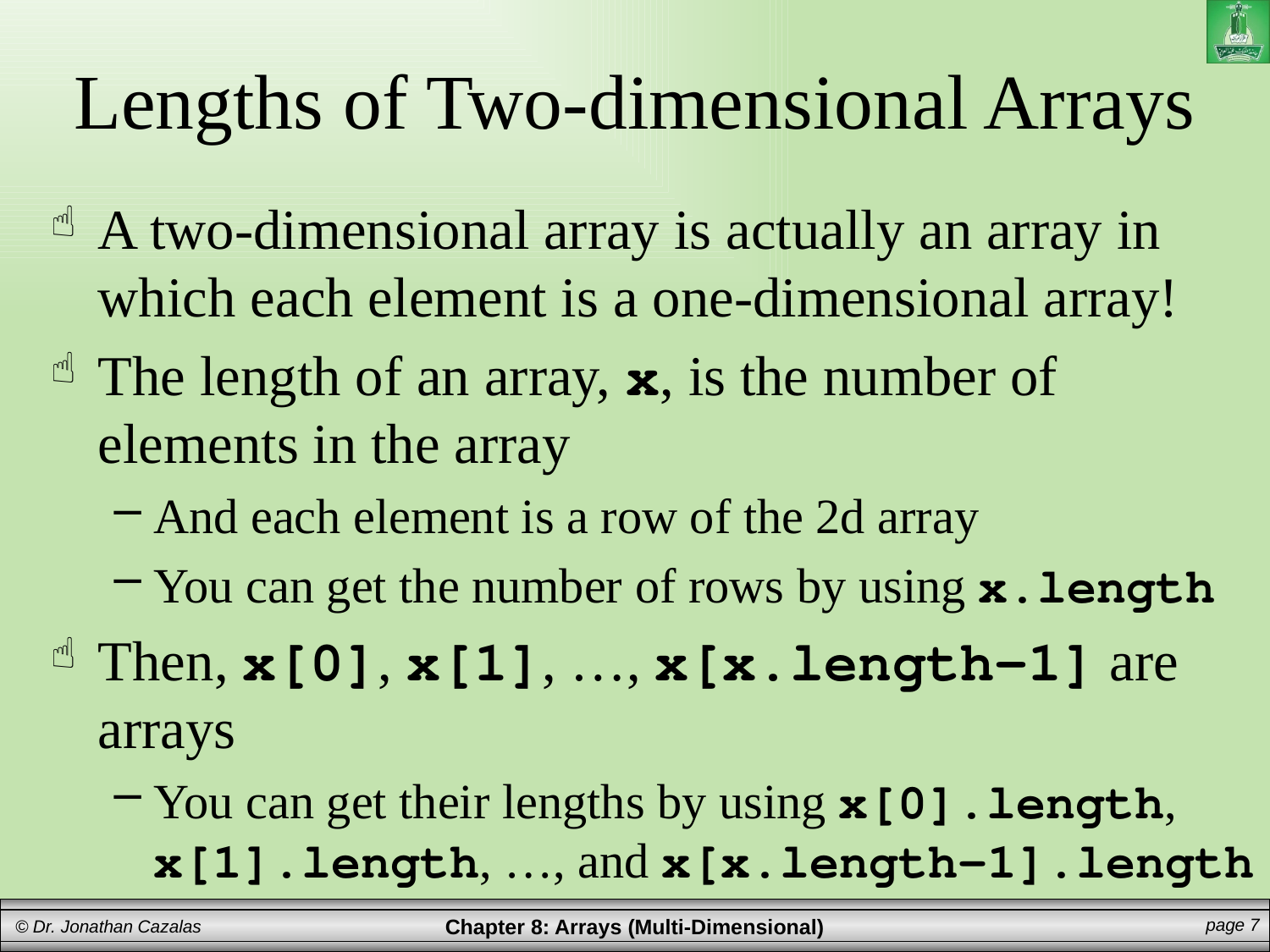

# Lengths of Two-dimensional Arrays
A two-dimensional array is actually an array in which each element is a one-dimensional array!
The length of an array, x, is the number of elements in the array
And each element is a row of the 2d array
You can get the number of rows by using x.length
Then, x[0], x[1], …, x[x.length-1] are arrays
You can get their lengths by using x[0].length, x[1].length, …, and x[x.length-1].length